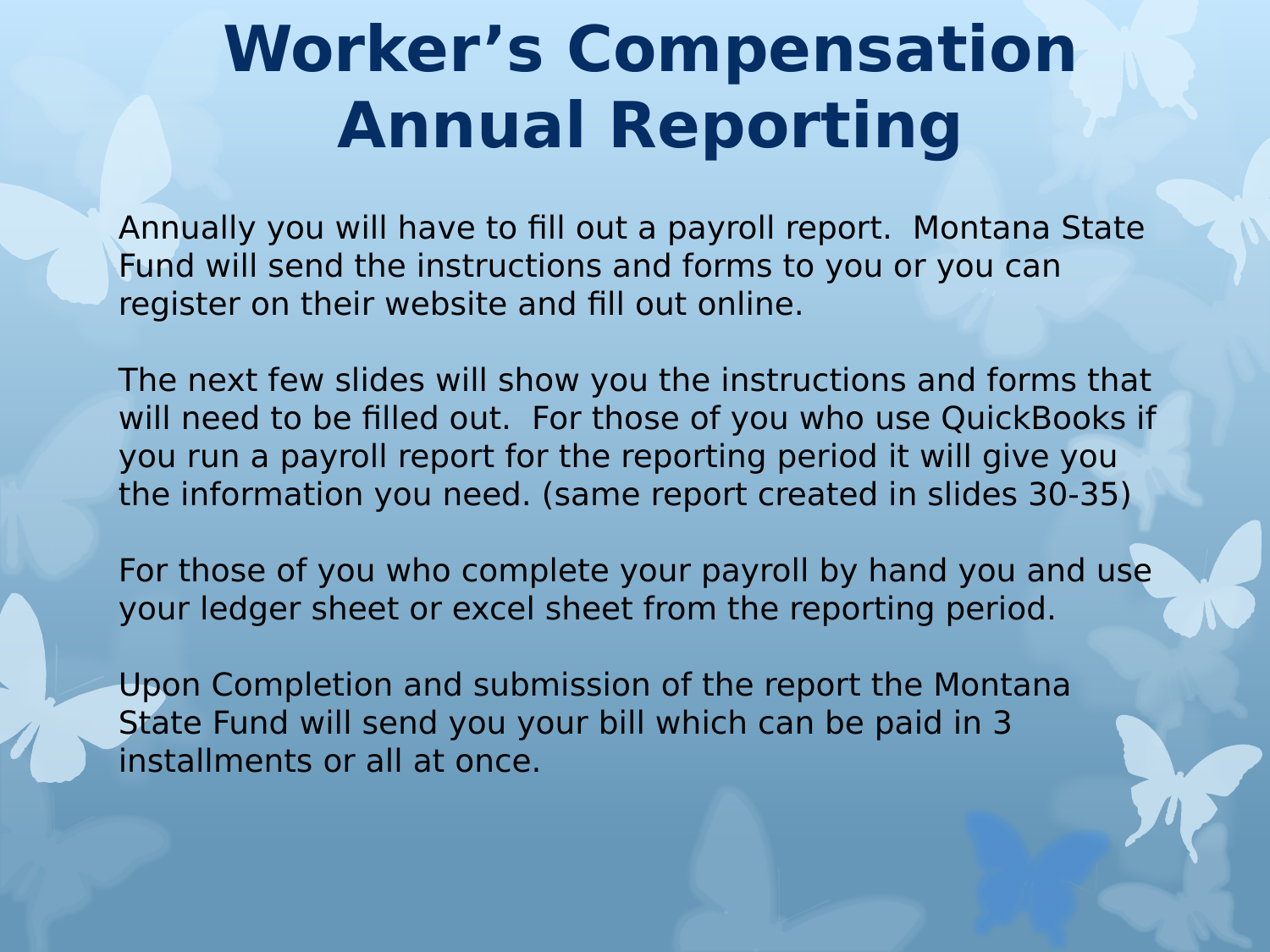

Worker’s Compensation
Annual Reporting
Annually you will have to fill out a payroll report.  Montana State Fund will send the instructions and forms to you or you can register on their website and fill out online.

The next few slides will show you the instructions and forms that will need to be filled out.  For those of you who use QuickBooks if you run a payroll report for the reporting period it will give you the information you need. (same report created in slides 30-35)

For those of you who complete your payroll by hand you and use your ledger sheet or excel sheet from the reporting period.

Upon Completion and submission of the report the Montana State Fund will send you your bill which can be paid in 3 installments or all at once.